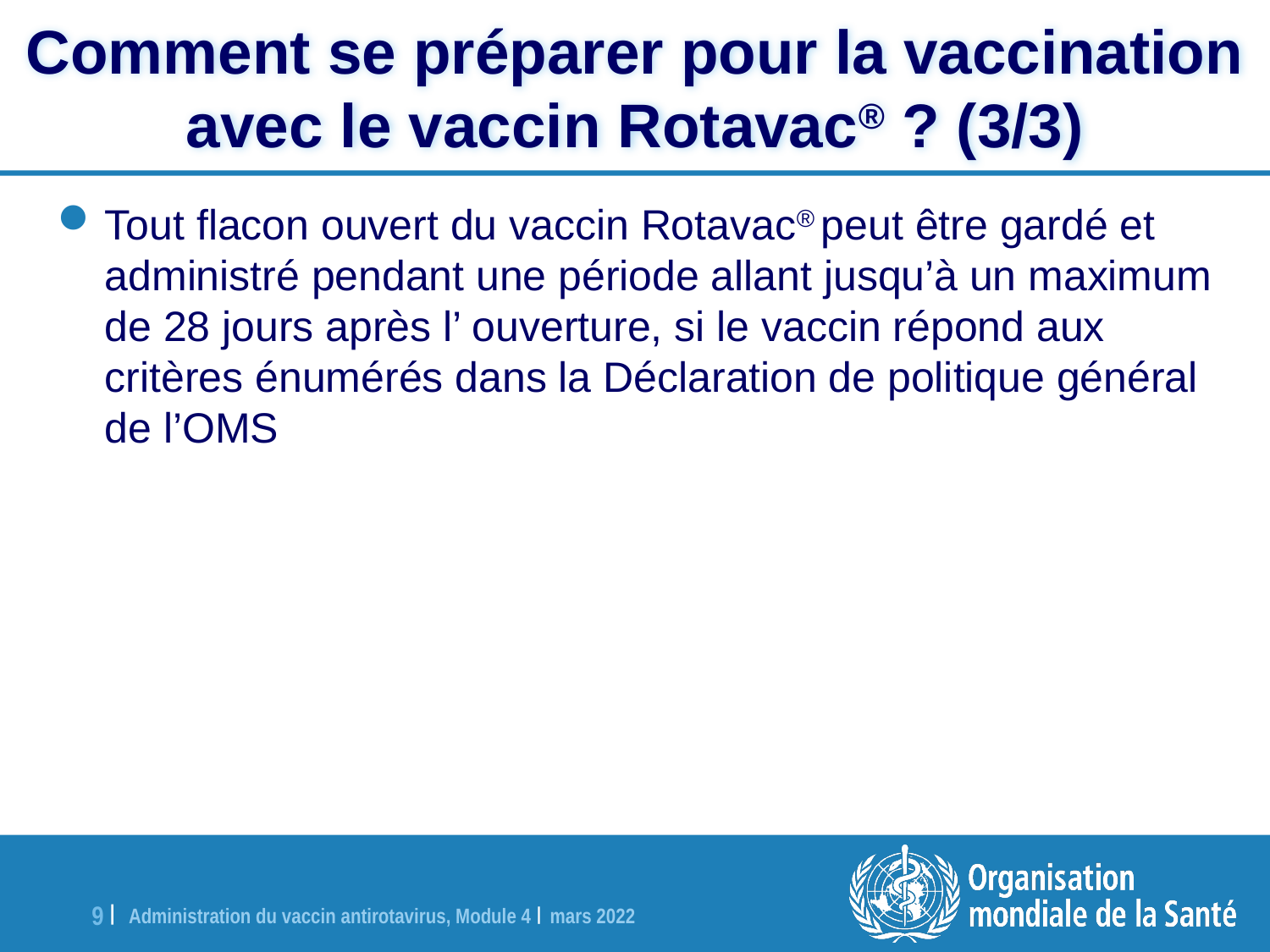

# Comment se préparer pour la vaccination avec le vaccin Rotavac® ? (3/3)

15
16
Tout flacon ouvert du vaccin Rotavac® peut être gardé et administré pendant une période allant jusqu’à un maximum de 28 jours après l’ ouverture, si le vaccin répond aux critères énumérés dans la Déclaration de politique général de l’OMS

8
7